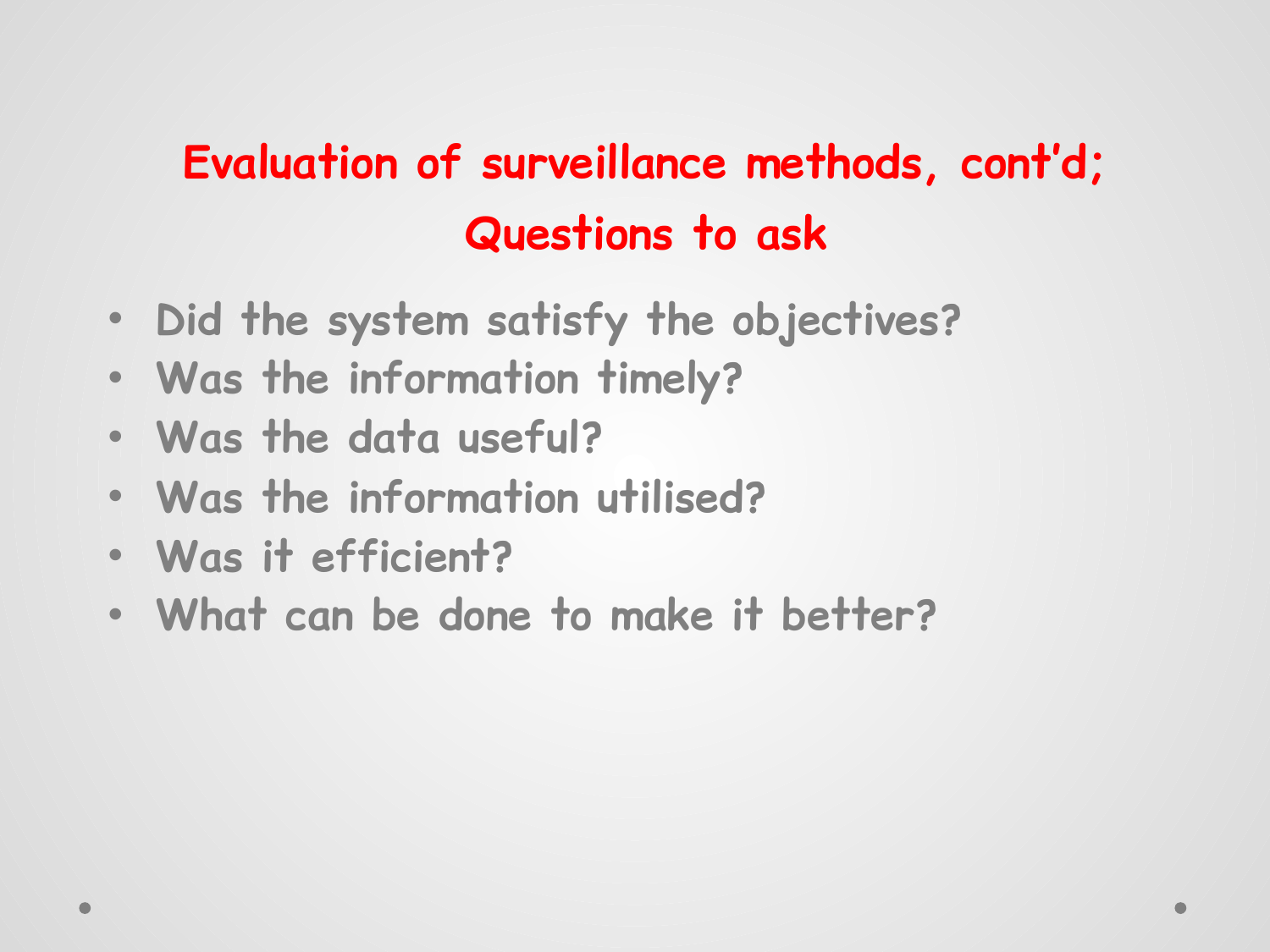

# Evaluation of surveillance methods, cont’d; Questions to ask
Did the system satisfy the objectives?
Was the information timely?
Was the data useful?
Was the information utilised?
Was it efficient?
What can be done to make it better?